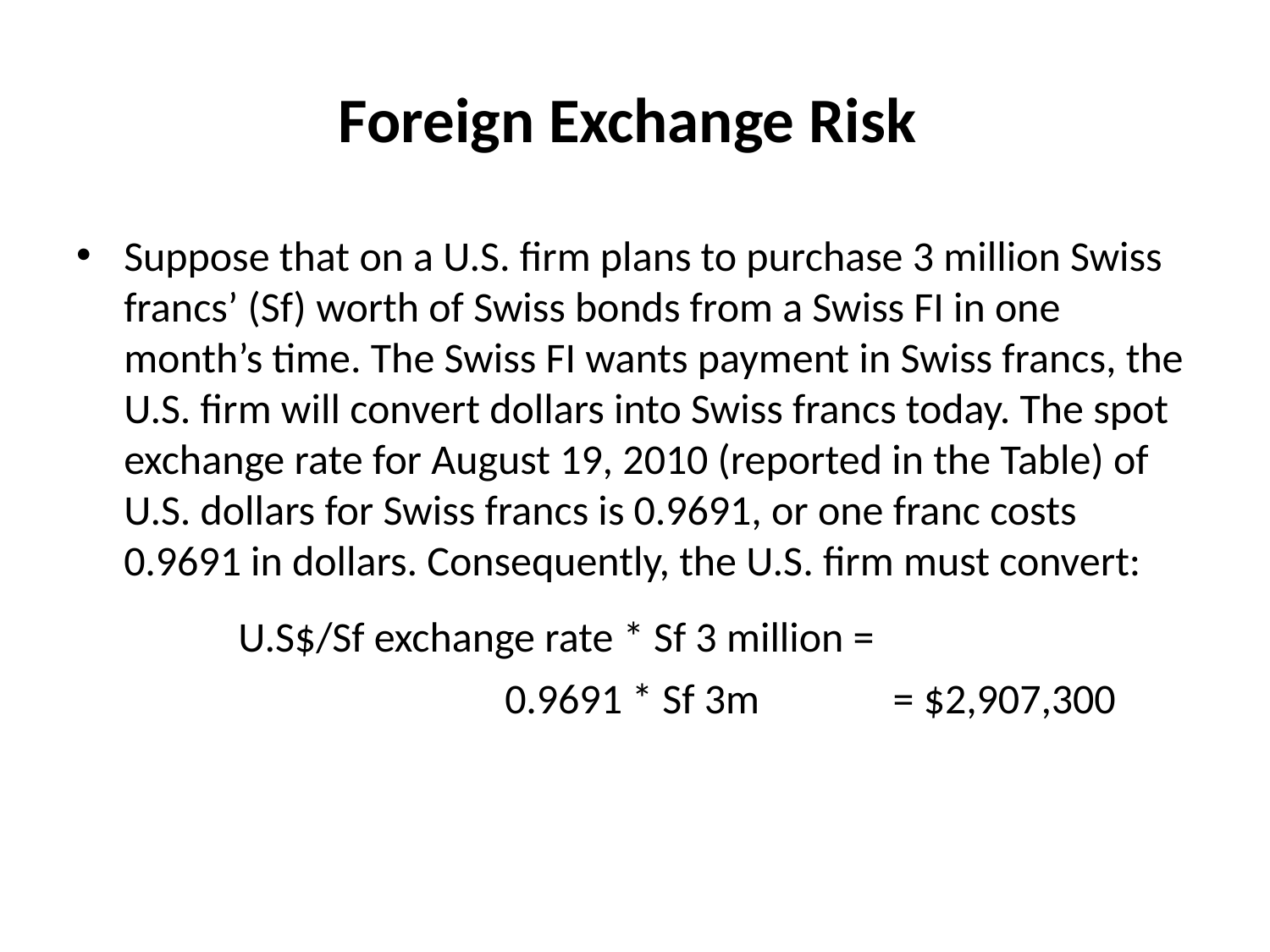

# Foreign Exchange Risk
Suppose that on a U.S. firm plans to purchase 3 million Swiss francs’ (Sf) worth of Swiss bonds from a Swiss FI in one month’s time. The Swiss FI wants payment in Swiss francs, the U.S. firm will convert dollars into Swiss francs today. The spot exchange rate for August 19, 2010 (reported in the Table) of U.S. dollars for Swiss francs is 0.9691, or one franc costs 0.9691 in dollars. Consequently, the U.S. firm must convert:
             U.S$/Sf exchange rate * Sf 3 million =
                                             0.9691 * Sf 3m              = $2,907,300